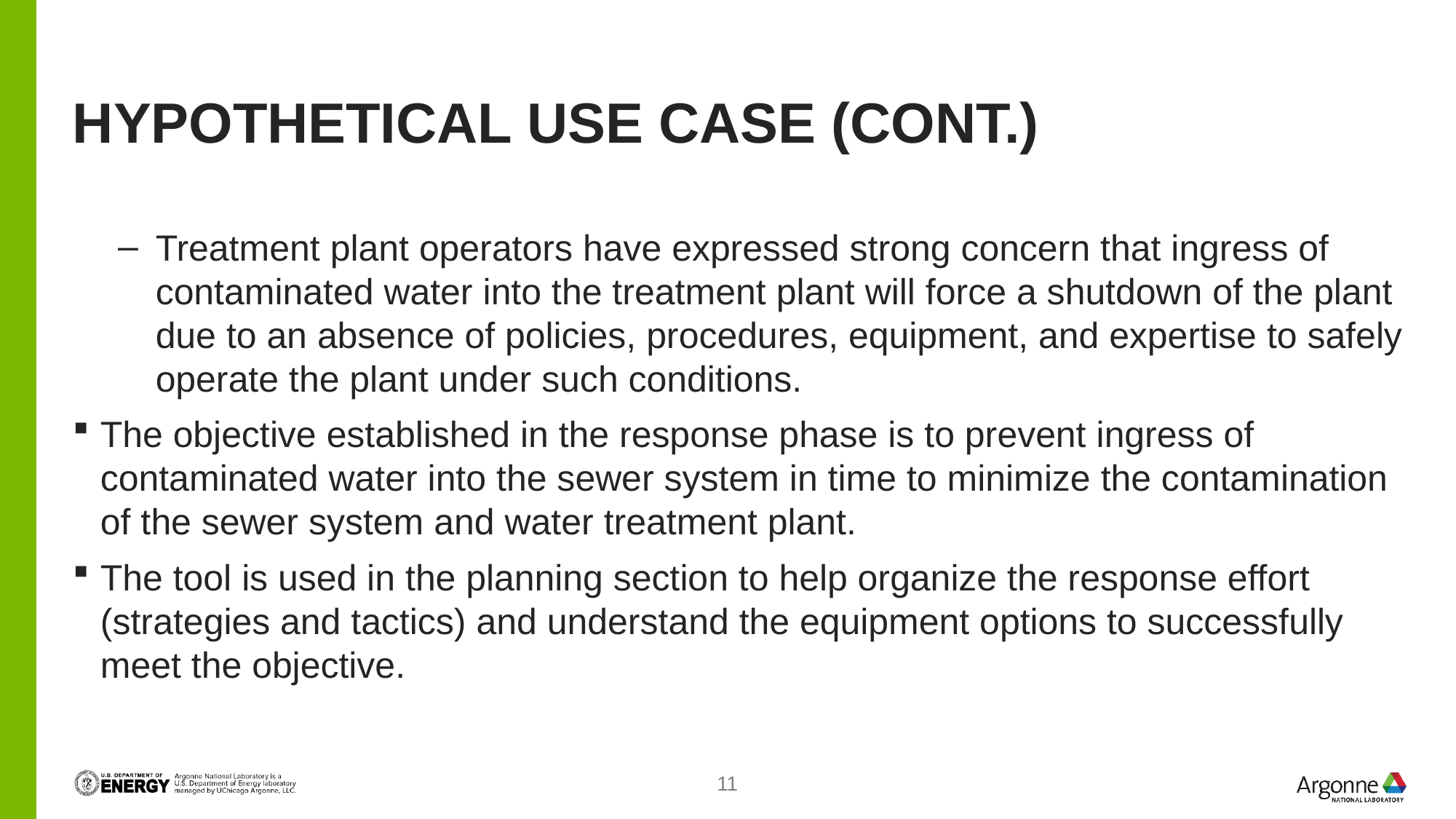

# Hypothetical Use case (cont.)
Treatment plant operators have expressed strong concern that ingress of contaminated water into the treatment plant will force a shutdown of the plant due to an absence of policies, procedures, equipment, and expertise to safely operate the plant under such conditions.
The objective established in the response phase is to prevent ingress of contaminated water into the sewer system in time to minimize the contamination of the sewer system and water treatment plant.
The tool is used in the planning section to help organize the response effort (strategies and tactics) and understand the equipment options to successfully meet the objective.

11